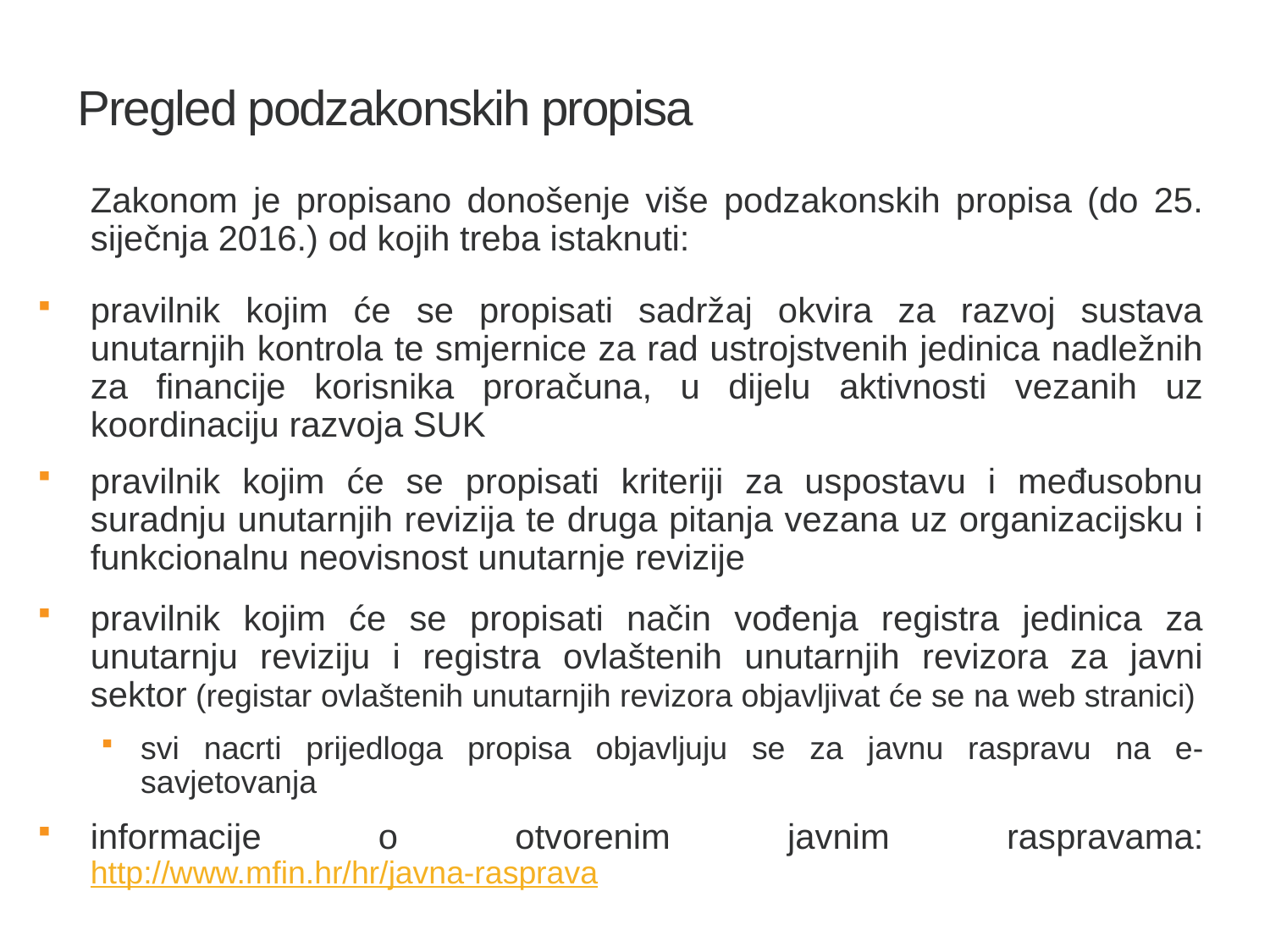

27
# Pregled podzakonskih propisa
	Zakonom je propisano donošenje više podzakonskih propisa (do 25. siječnja 2016.) od kojih treba istaknuti:

pravilnik kojim će se propisati sadržaj okvira za razvoj sustava unutarnjih kontrola te smjernice za rad ustrojstvenih jedinica nadležnih za financije korisnika proračuna, u dijelu aktivnosti vezanih uz koordinaciju razvoja SUK

pravilnik kojim će se propisati kriteriji za uspostavu i međusobnu suradnju unutarnjih revizija te druga pitanja vezana uz organizacijsku i funkcionalnu neovisnost unutarnje revizije

pravilnik kojim će se propisati način vođenja registra jedinica za unutarnju reviziju i registra ovlaštenih unutarnjih revizora za javni sektor (registar ovlaštenih unutarnjih revizora objavljivat će se na web stranici)

svi nacrti prijedloga propisa objavljuju se za javnu raspravu na e-savjetovanja

informacije o otvorenim javnim raspravama: http://www.mfin.hr/hr/javna-rasprava